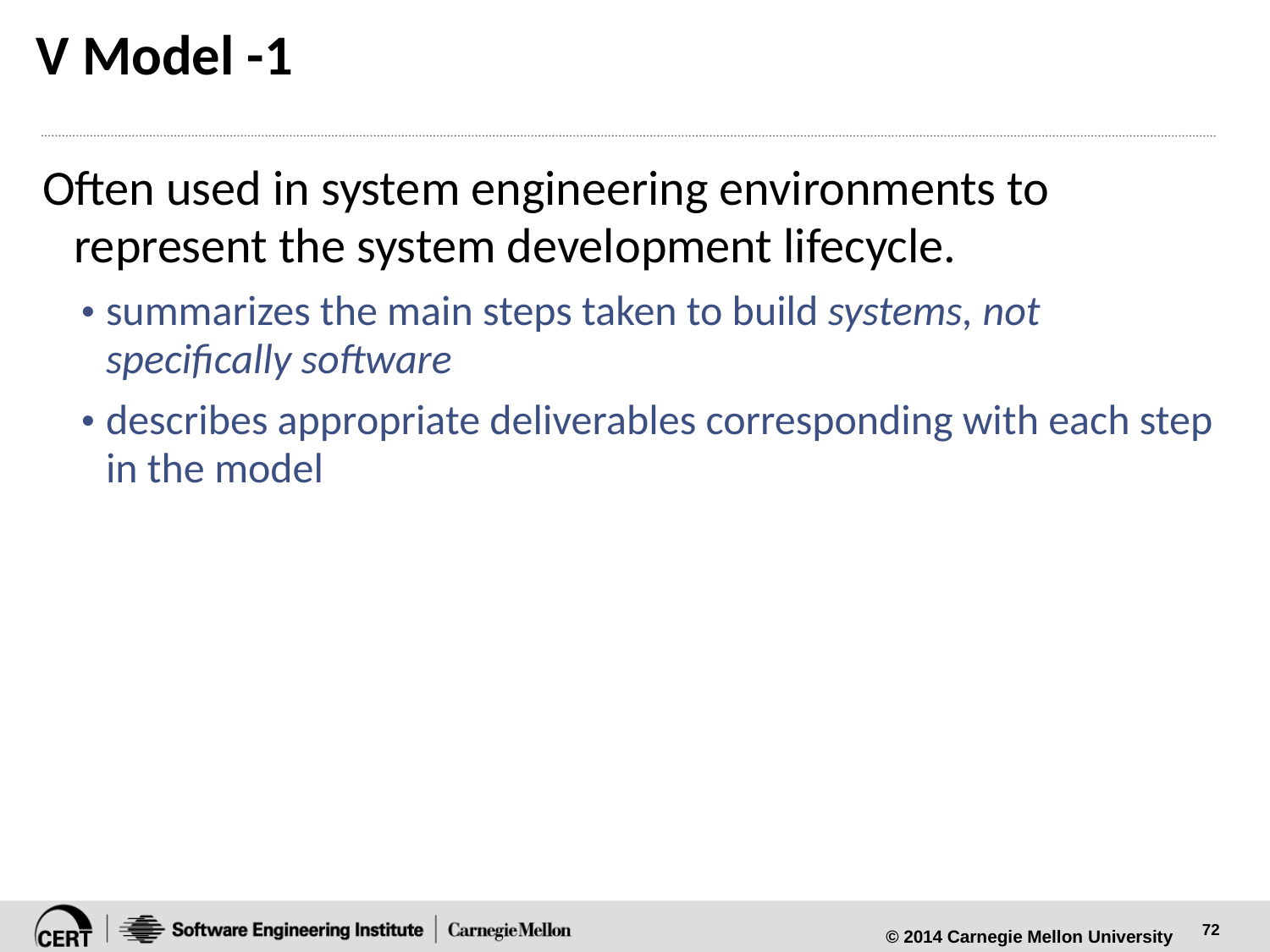

# V Model -1
Often used in system engineering environments to represent the system development lifecycle.
summarizes the main steps taken to build systems, not specifically software
describes appropriate deliverables corresponding with each step in the model